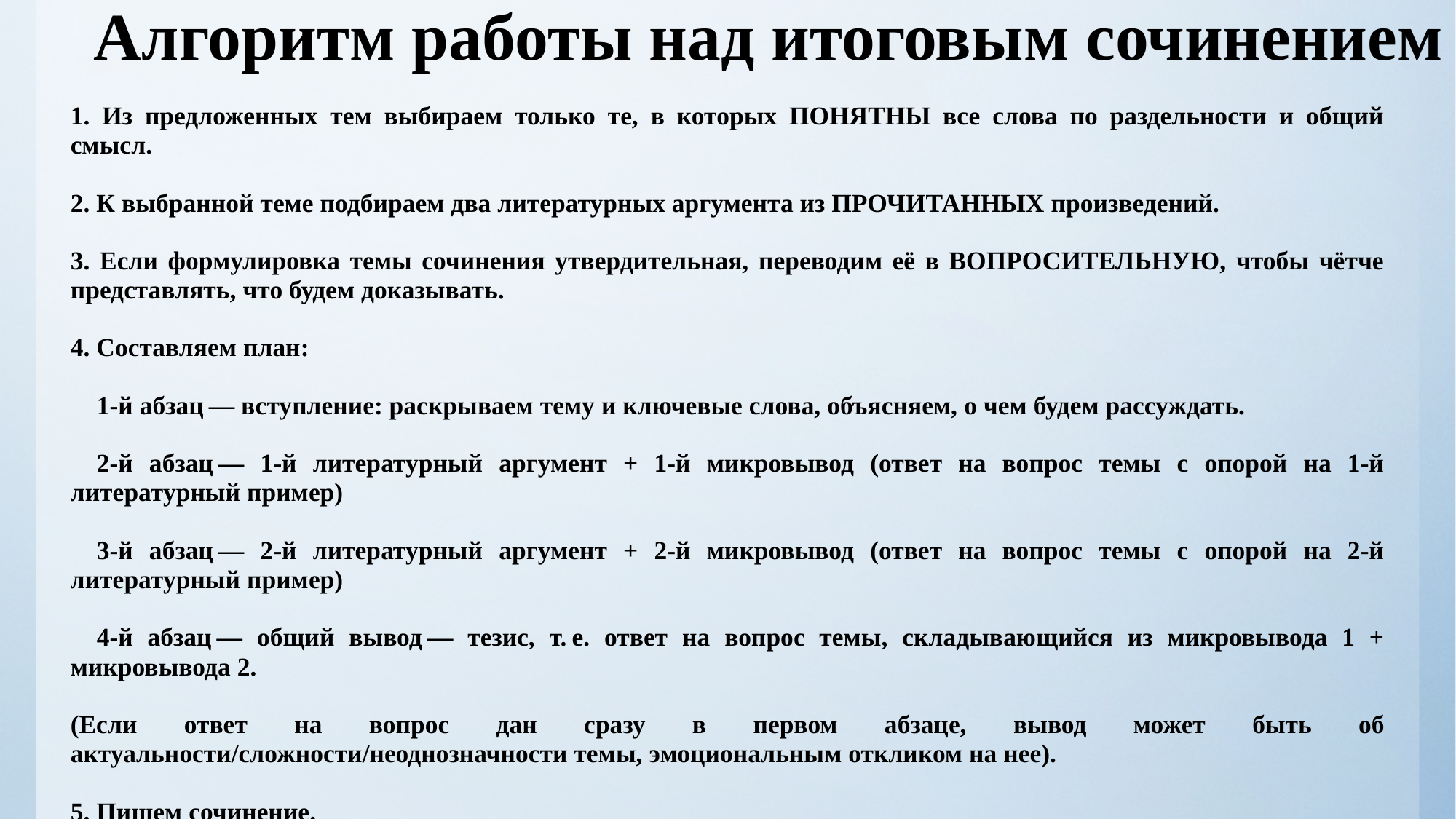

# Алгоритм работы над итоговым сочинением
1. Из предложенных тем выбираем только те, в которых ПОНЯТНЫ все слова по раздельности и общий смысл.
2. К выбранной теме подбираем два литературных аргумента из ПРОЧИТАННЫХ произведений.
3. Если формулировка темы сочинения утвердительная, переводим её в ВОПРОСИТЕЛЬНУЮ, чтобы чётче представлять, что будем доказывать.
4. Составляем план:
    1-й абзац — вступление: раскрываем тему и ключевые слова, объясняем, о чем будем рассуждать.
    2-й абзац — 1-й литературный аргумент + 1-й микровывод (ответ на вопрос темы с опорой на 1-й литературный пример)
    3-й абзац — 2-й литературный аргумент + 2-й микровывод (ответ на вопрос темы с опорой на 2-й литературный пример)
    4-й абзац — общий вывод — тезис, т. е. ответ на вопрос темы, складывающийся из микровывода 1 + микровывода 2.
(Если ответ на вопрос дан сразу в первом абзаце, вывод может быть об актуальности/сложности/неоднозначности темы, эмоциональным откликом на нее).
5. Пишем сочинение.